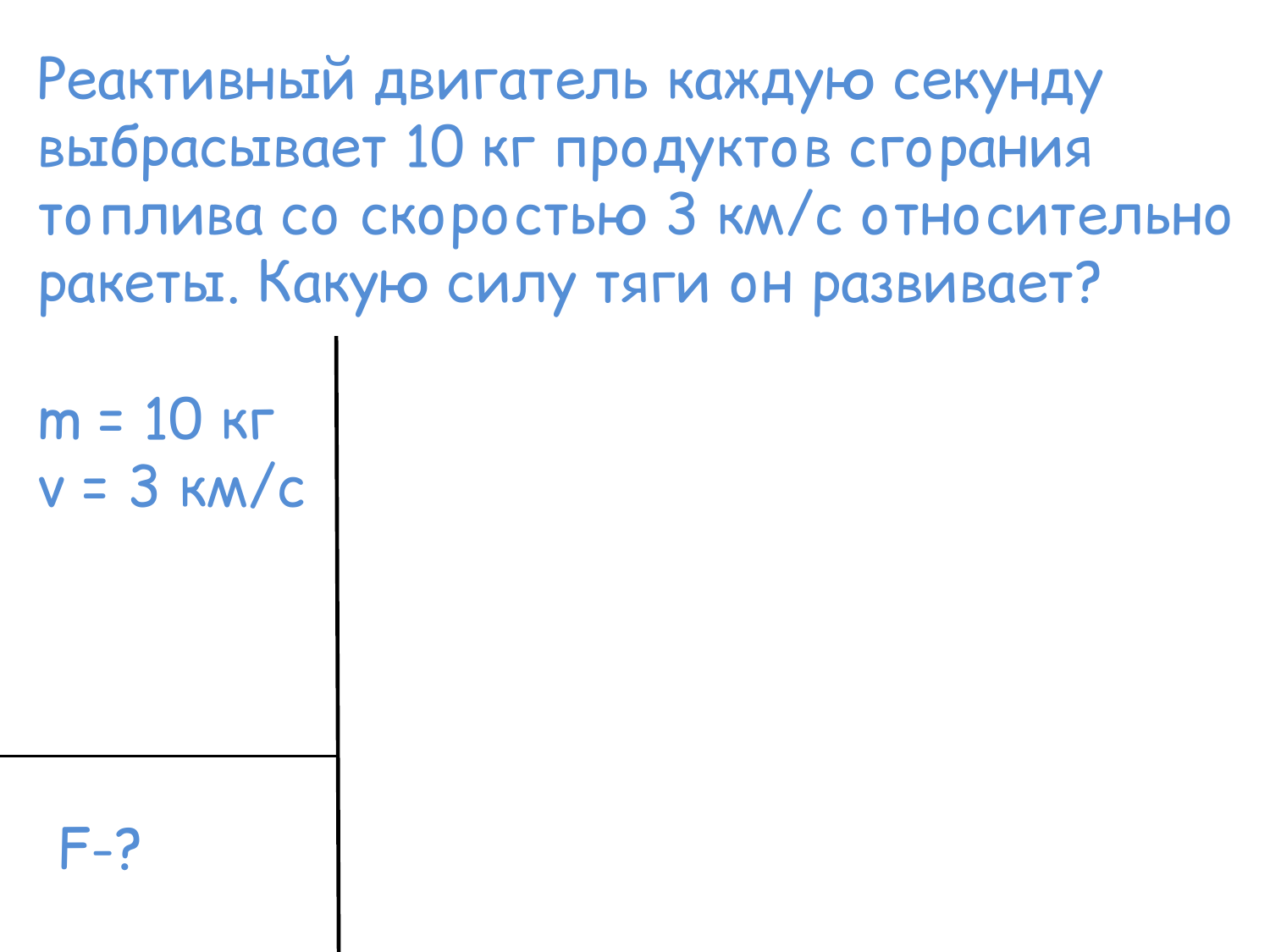

Реактивный двигатель каждую секунду выбрасывает 10 кг продуктов сгорания топлива со скоростью 3 км/с относительно ракеты. Какую силу тяги он развивает?
m = 10 кг
v = 3 км/c
F-?